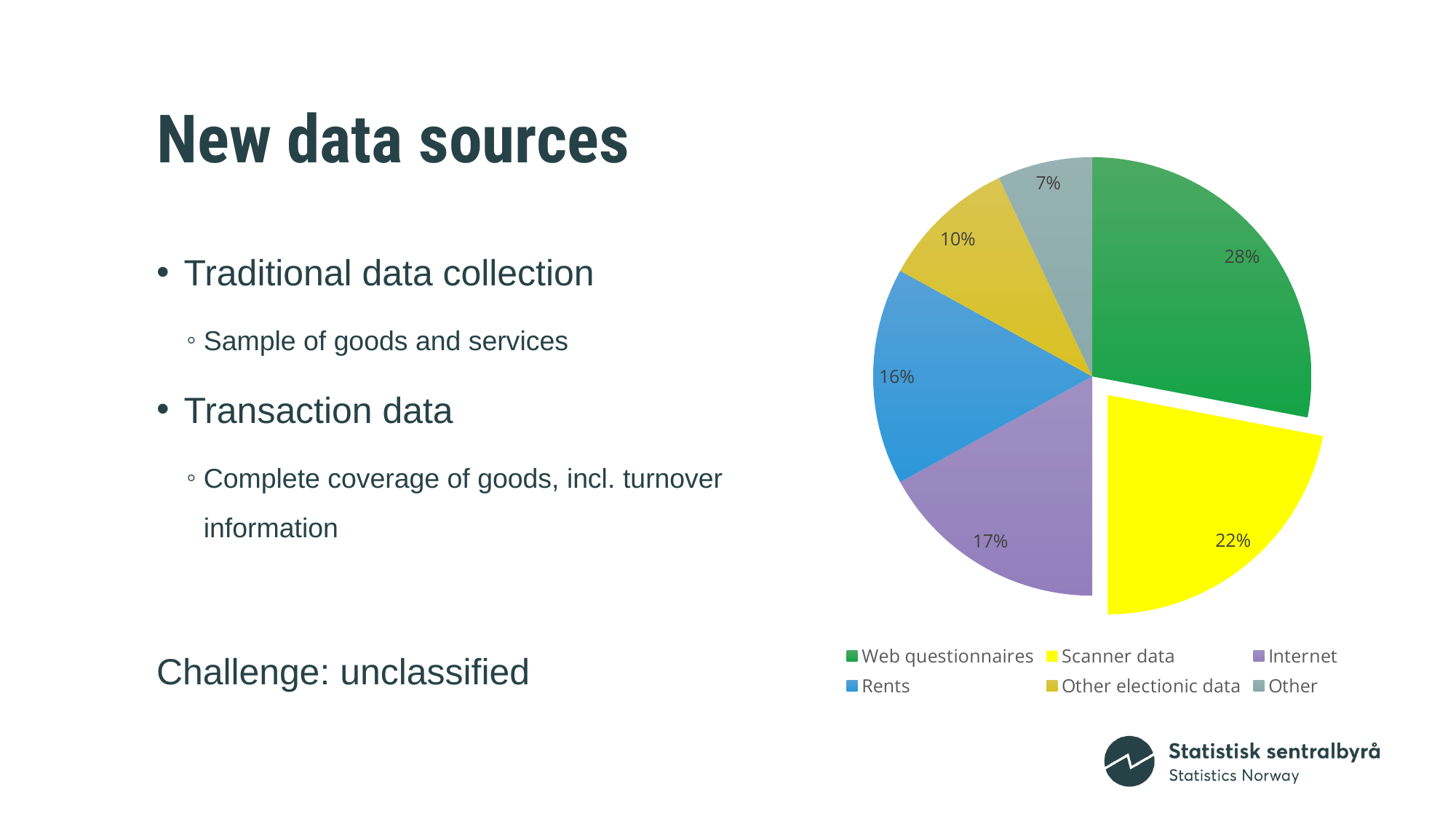

# New data sources

### Chart

| Category |  |
|---|---|
| Web questionnaires | 0.28 |
| Scanner data | 0.22 |
| Internet | 0.17 |
| Rents | 0.16 |
| Other electionic data | 0.1 |
| Other | 0.07 |
Traditional data collection
Sample of goods and services
Transaction data
Complete coverage of goods, incl. turnover information

Challenge: unclassified